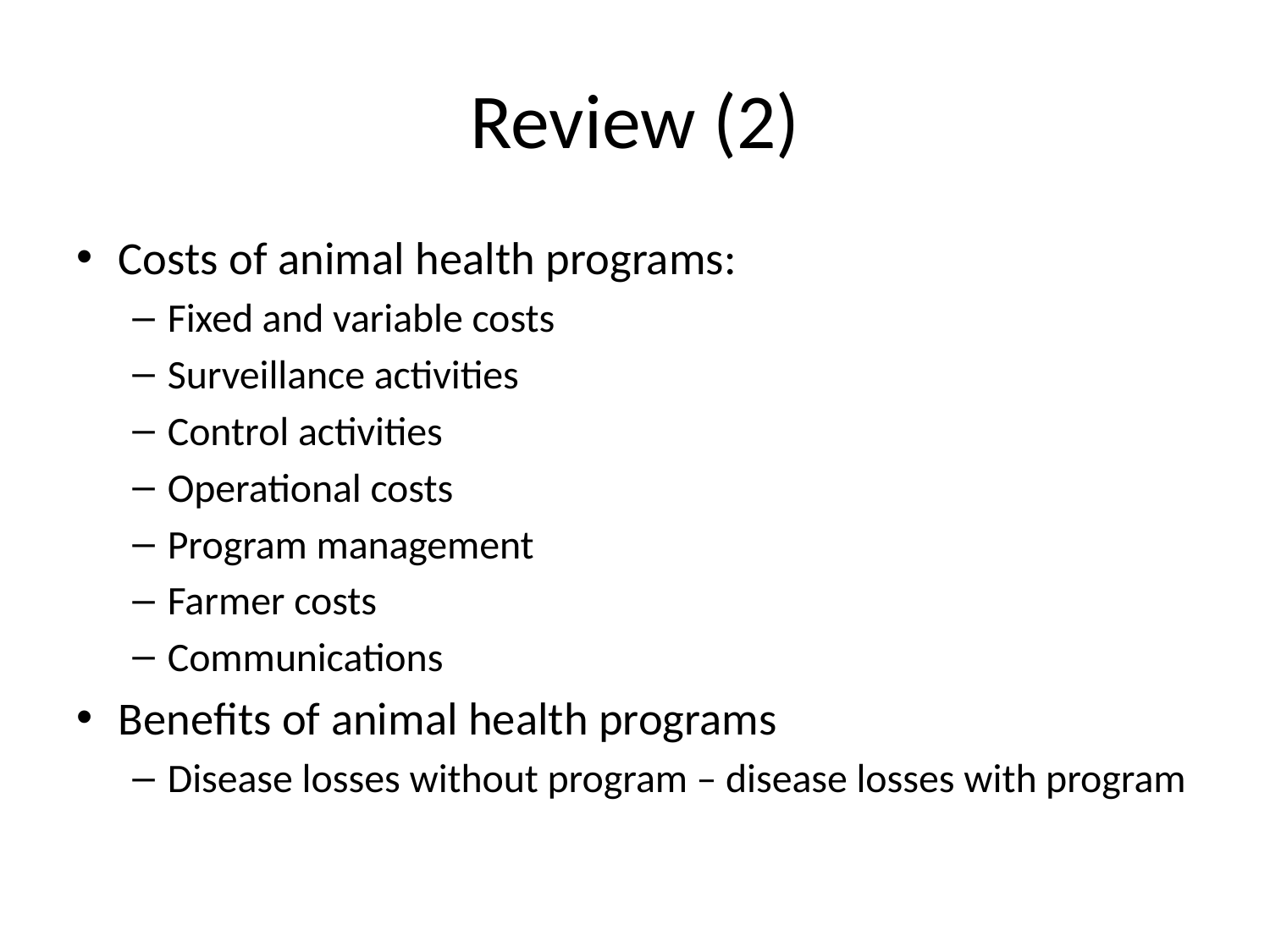

# Review (2)
Costs of animal health programs:
Fixed and variable costs
Surveillance activities
Control activities
Operational costs
Program management
Farmer costs
Communications
Benefits of animal health programs
Disease losses without program – disease losses with program